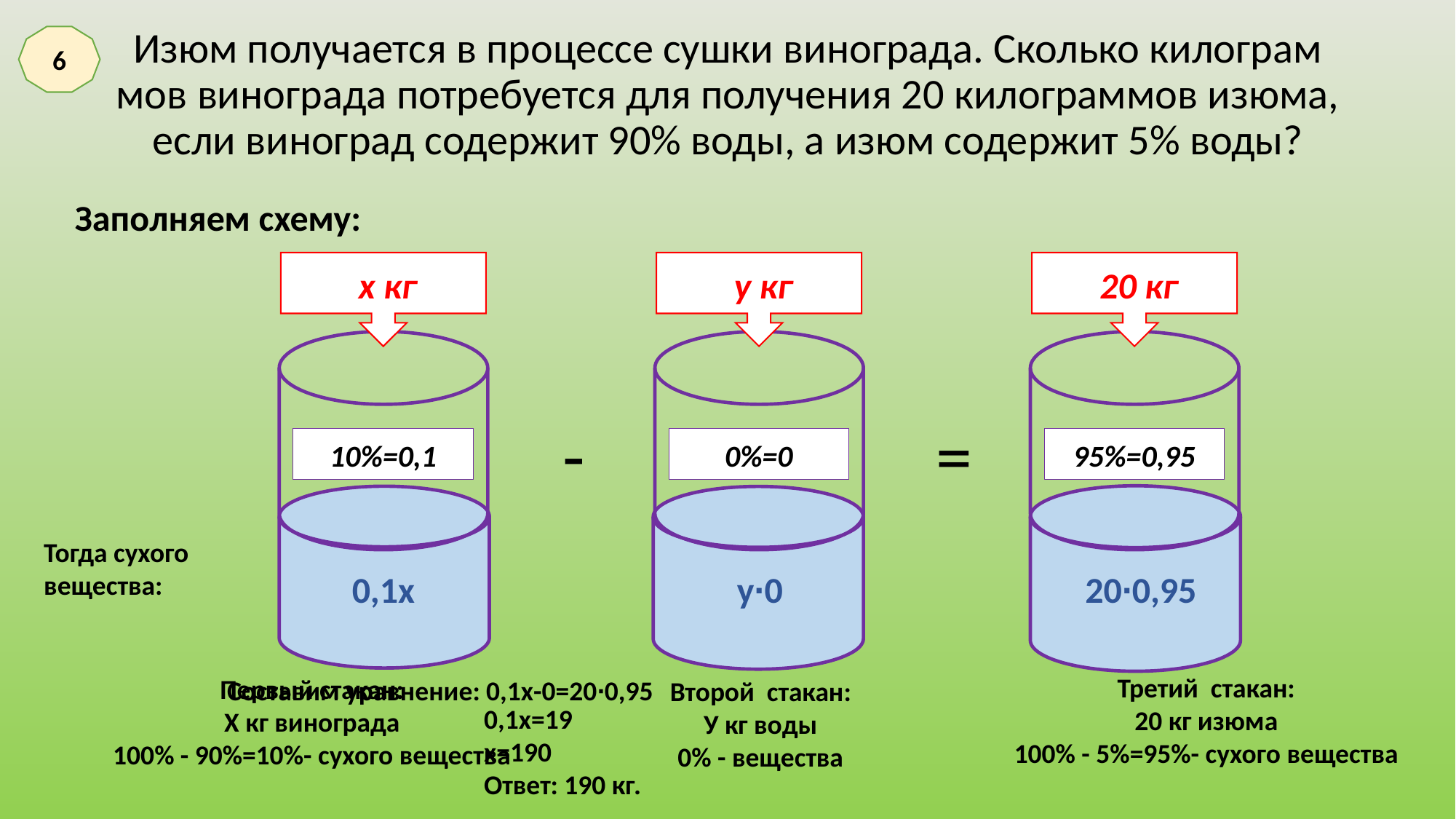

6
# Изюм по­лу­ча­ет­ся в про­цес­се сушки ви­но­гра­да. Сколь­ко ки­ло­грам­мов ви­но­гра­да по­тре­бу­ет­ся для по­лу­че­ния 20 ки­ло­грам­мов изюма, если ви­но­град со­дер­жит 90% воды, а изюм со­дер­жит 5% воды?
Заполняем схему:
5х кг
5у кг
520 кг

=
-
10%=0,1
0%=0
95%=0,95

Тогда сухого
вещества:
у∙0
20∙0,95
0,1х
Третий  стакан:
20 кг изюма
100% - 5%=95%- сухого вещества
Первый стакан:
Х кг винограда
100% - 90%=10%- сухого вещества
Составим уравнение: 0,1х-0=20∙0,95
Второй  стакан:
У кг воды
0% - вещества
0,1х=19
х=190
Ответ: 190 кг.